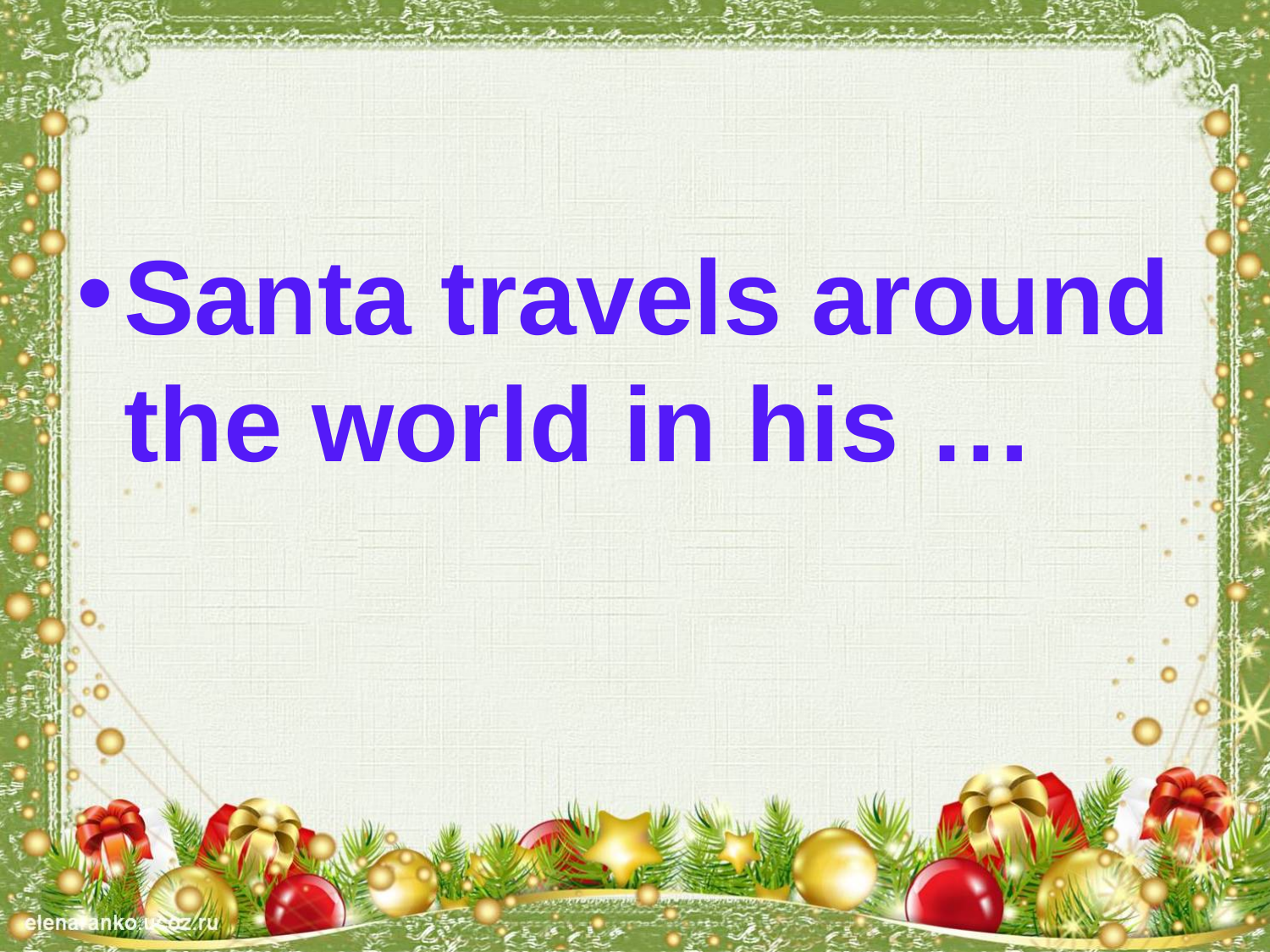

#
Santa travels around the world in his …